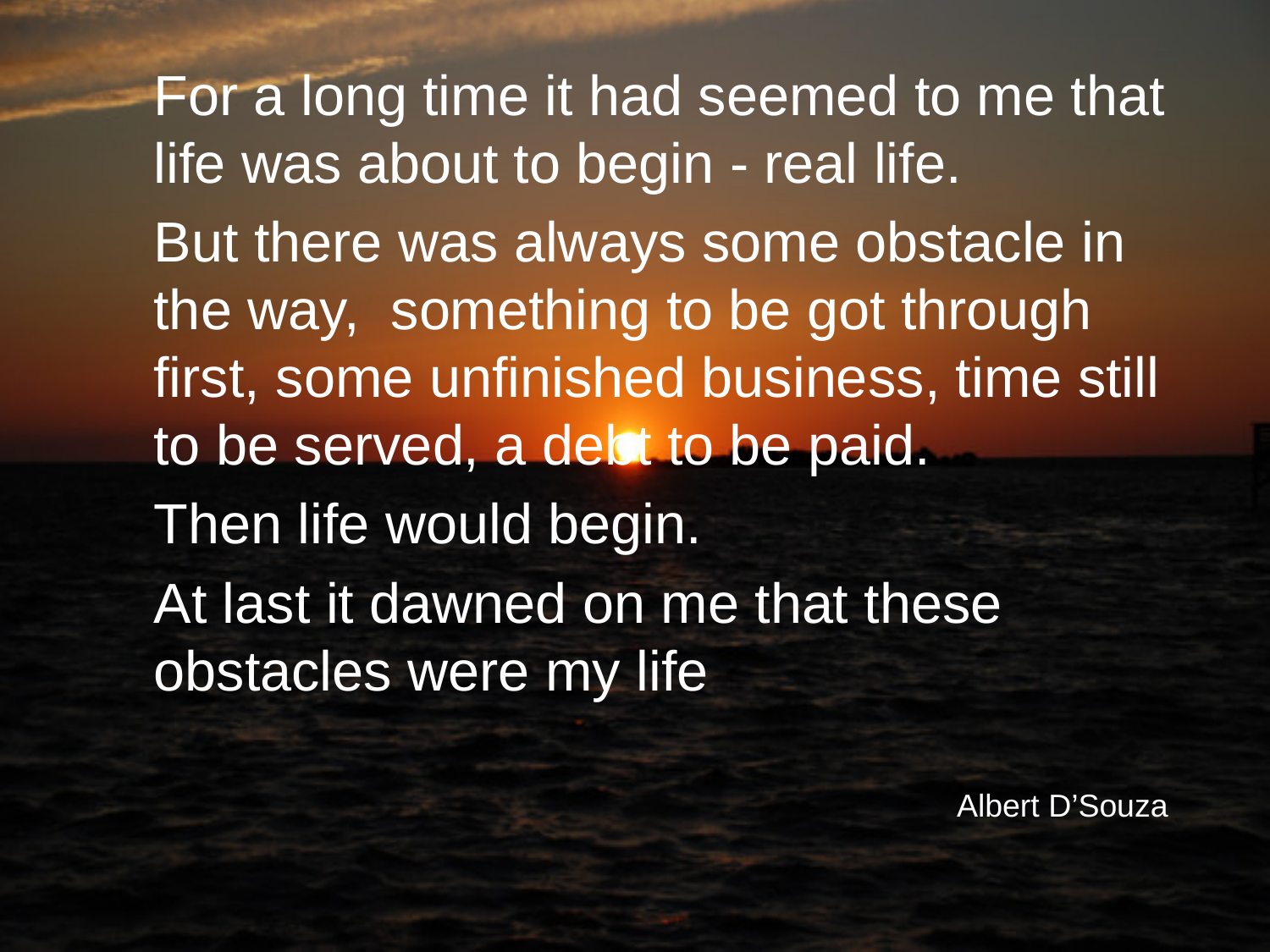

For a long time it had seemed to me that life was about to begin - real life.
	But there was always some obstacle in the way,  something to be got through first, some unfinished business, time still to be served, a debt to be paid.
	Then life would begin.
	At last it dawned on me that these obstacles were my life

Albert D’Souza